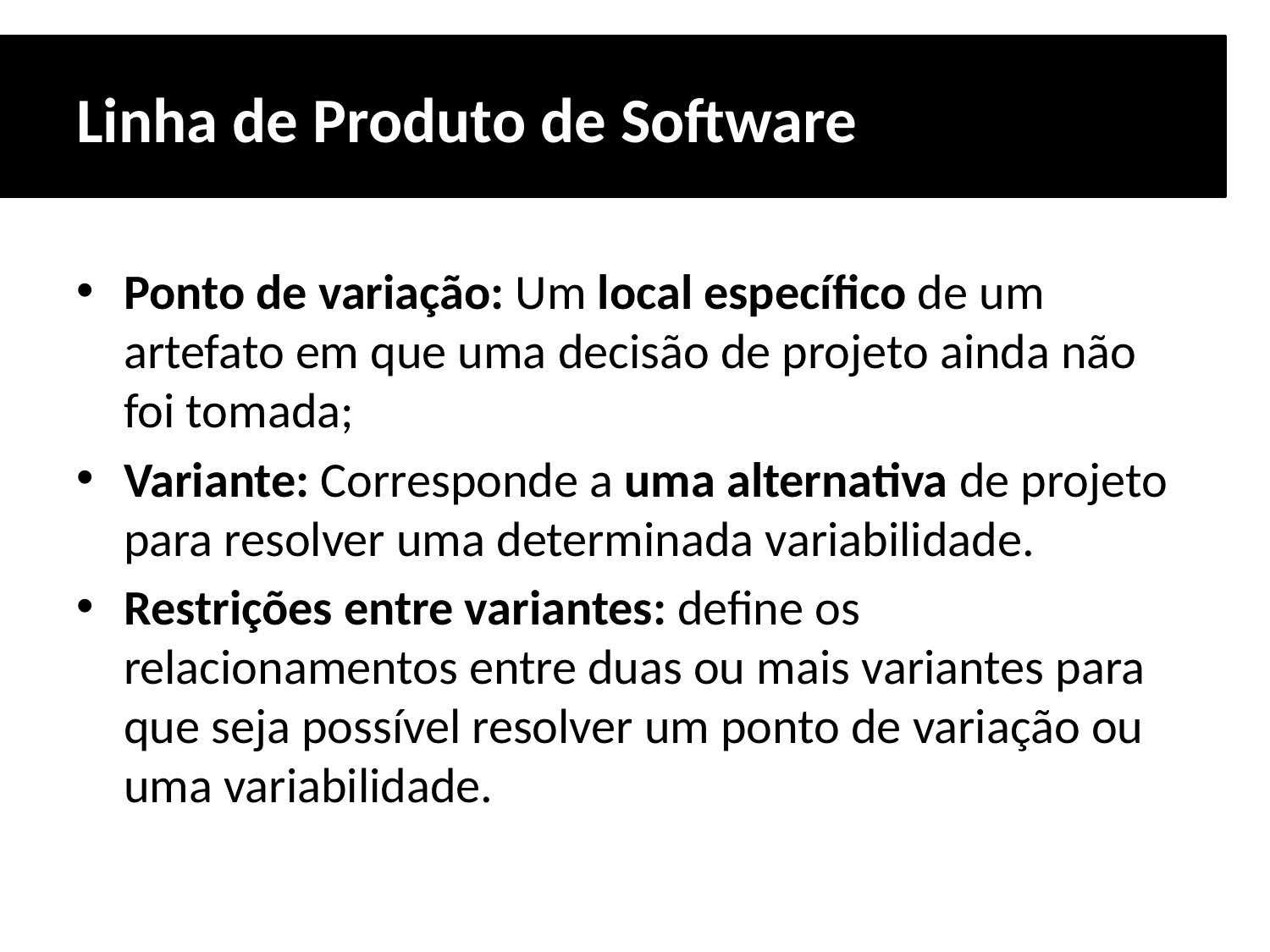

# Linha de Produto de Software
Ponto de variação: Um local específico de um artefato em que uma decisão de projeto ainda não foi tomada;
Variante: Corresponde a uma alternativa de projeto para resolver uma determinada variabilidade.
Restrições entre variantes: define os relacionamentos entre duas ou mais variantes para que seja possível resolver um ponto de variação ou uma variabilidade.